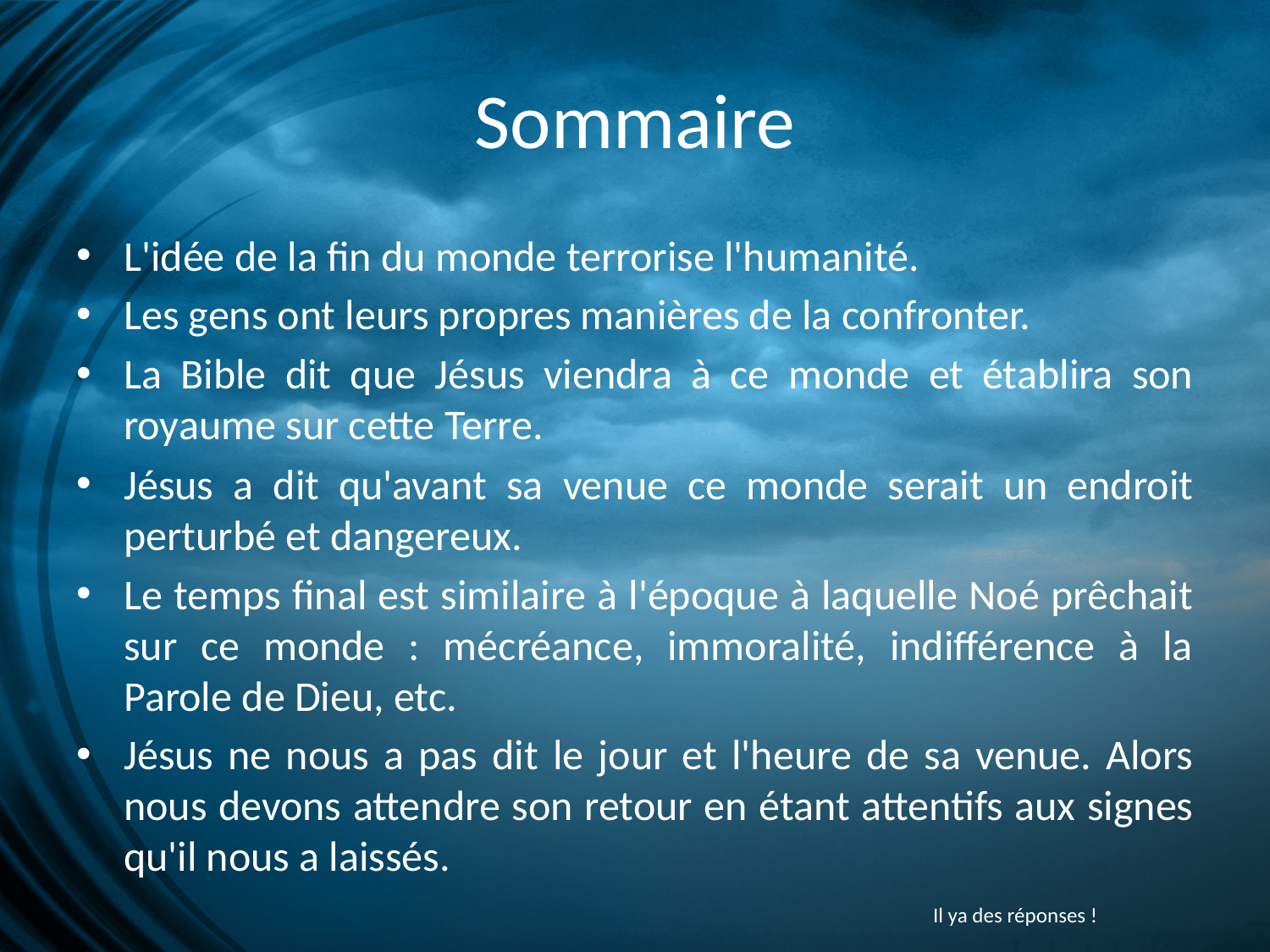

# Sommaire
L'idée de la fin du monde terrorise l'humanité.
Les gens ont leurs propres manières de la confronter.
La Bible dit que Jésus viendra à ce monde et établira son royaume sur cette Terre.
Jésus a dit qu'avant sa venue ce monde serait un endroit perturbé et dangereux.
Le temps final est similaire à l'époque à laquelle Noé prêchait sur ce monde : mécréance, immoralité, indifférence à la Parole de Dieu, etc.
Jésus ne nous a pas dit le jour et l'heure de sa venue. Alors nous devons attendre son retour en étant attentifs aux signes qu'il nous a laissés.
Il ya des réponses !